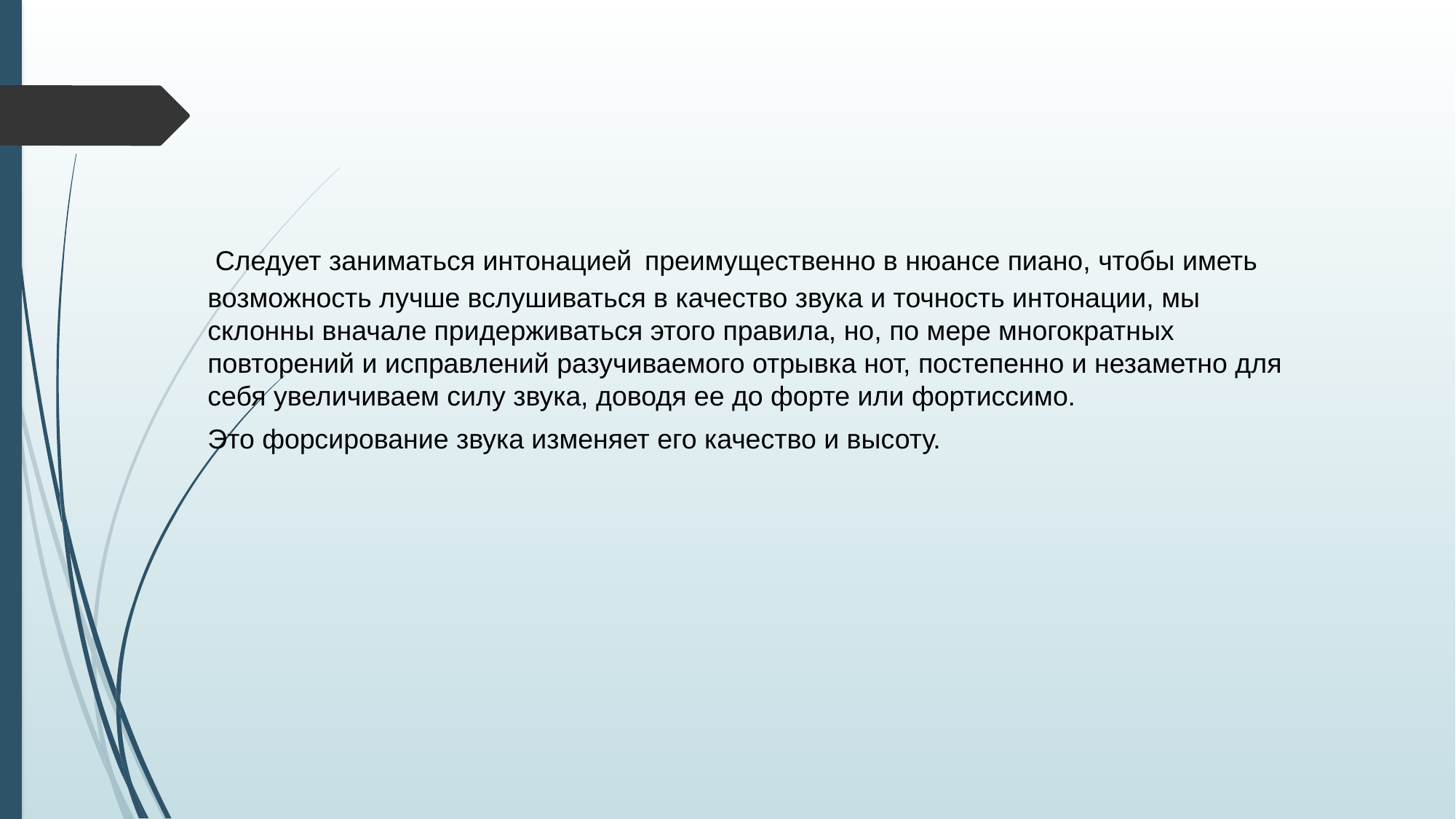

Следует заниматься интонацией преимущественно в нюансе пиано, чтобы иметь возможность лучше вслушиваться в качество звука и точность интонации, мы склонны вначале придерживаться этого правила, но, по мере многократных повторений и исправлений разучиваемого отрывка нот, постепенно и незаметно для себя увеличиваем силу звука, доводя ее до форте или фортиссимо.
Это форсирование звука изменяет его качество и высоту.